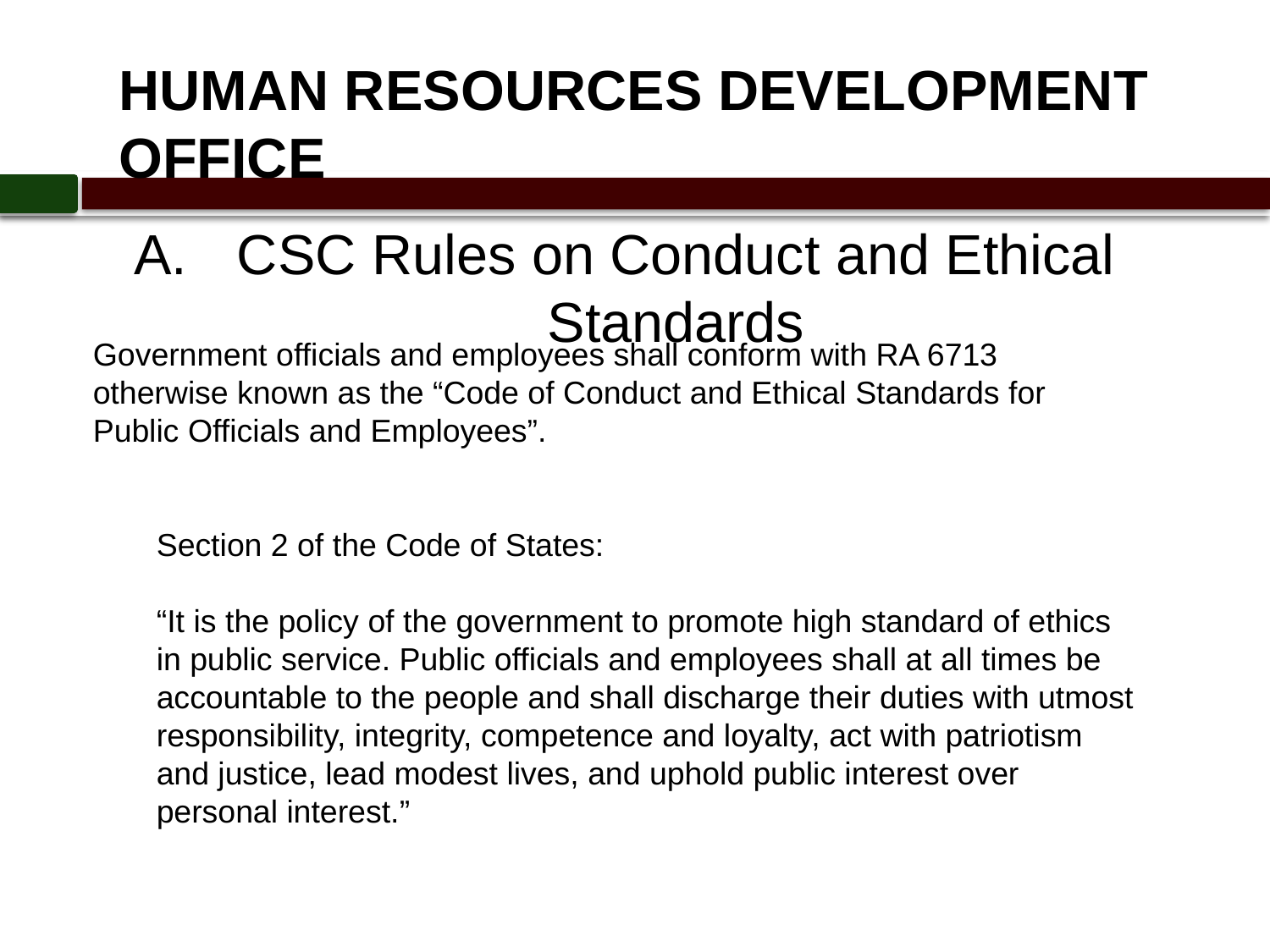

HUMAN RESOURCES DEVELOPMENT OFFICE
CSC Rules on Conduct and Ethical Standards
Government officials and employees shall conform with RA 6713 otherwise known as the “Code of Conduct and Ethical Standards for Public Officials and Employees”.

Section 2 of the Code of States:

“It is the policy of the government to promote high standard of ethics in public service. Public officials and employees shall at all times be accountable to the people and shall discharge their duties with utmost responsibility, integrity, competence and loyalty, act with patriotism and justice, lead modest lives, and uphold public interest over personal interest.”